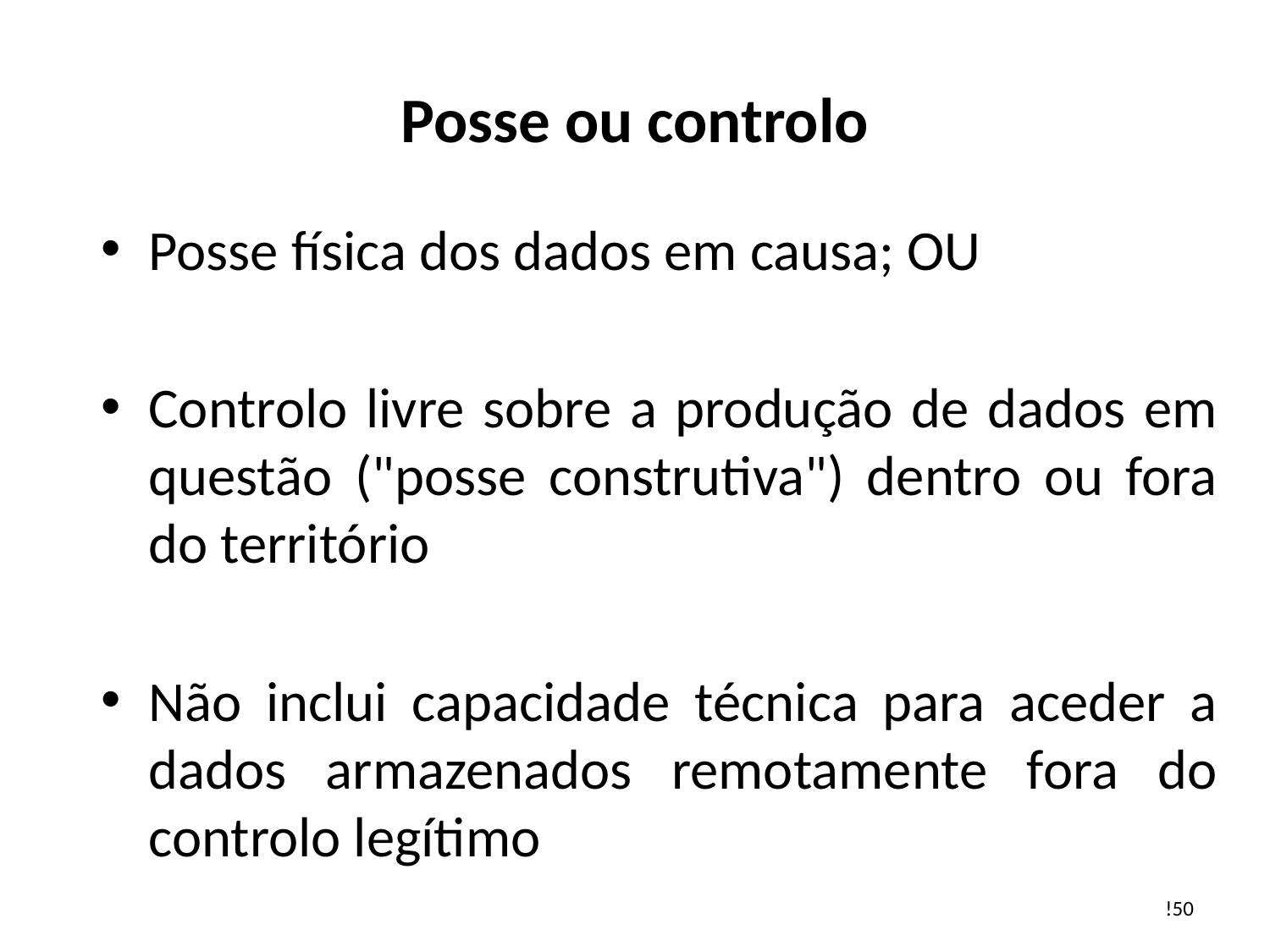

# Posse ou controlo
Posse física dos dados em causa; OU

Controlo livre sobre a produção de dados em questão ("posse construtiva") dentro ou fora do território

Não inclui capacidade técnica para aceder a dados armazenados remotamente fora do controlo legítimo

!50